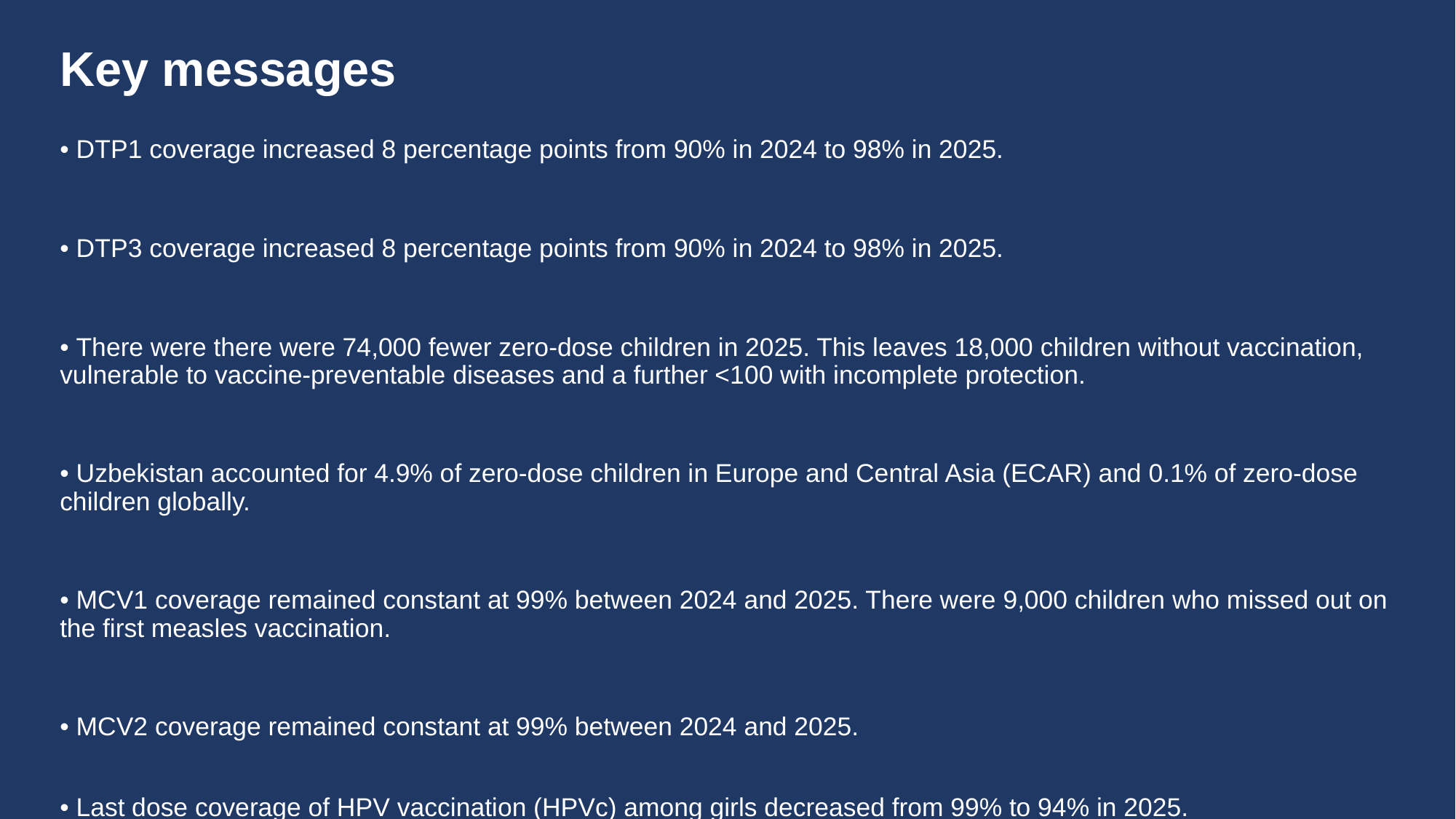

# Key messages
• DTP1 coverage increased 8 percentage points from 90% in 2024 to 98% in 2025.

• DTP3 coverage increased 8 percentage points from 90% in 2024 to 98% in 2025.

• There were there were 74,000 fewer zero-dose children in 2025. This leaves 18,000 children without vaccination, vulnerable to vaccine-preventable diseases and a further <100 with incomplete protection.

• Uzbekistan accounted for 4.9% of zero-dose children in Europe and Central Asia (ECAR) and 0.1% of zero-dose children globally.

• MCV1 coverage remained constant at 99% between 2024 and 2025. There were 9,000 children who missed out on the first measles vaccination.

• MCV2 coverage remained constant at 99% between 2024 and 2025.

• Last dose coverage of HPV vaccination (HPVc) among girls decreased from 99% to 94% in 2025.